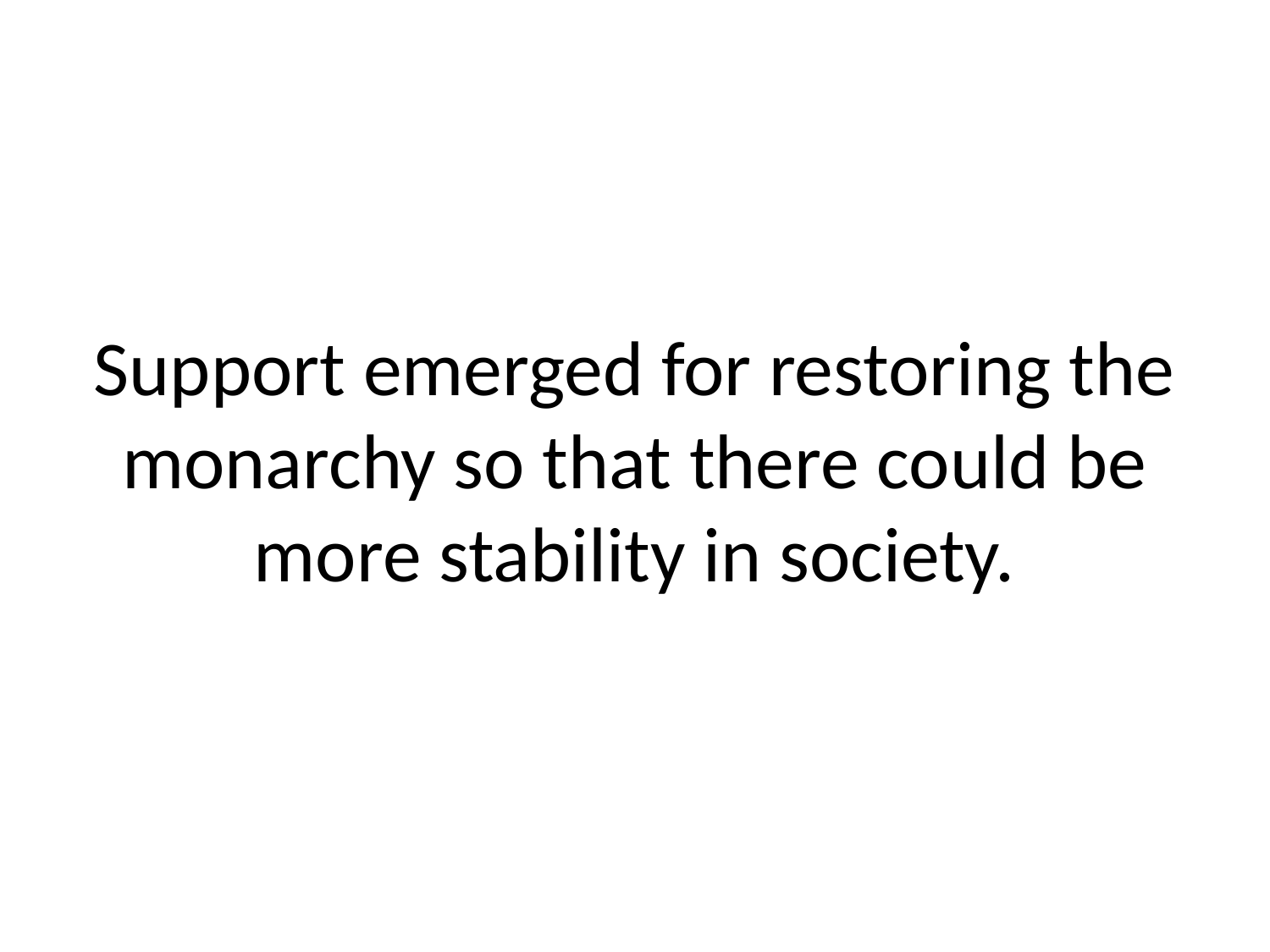

# Support emerged for restoring the monarchy so that there could be more stability in society.